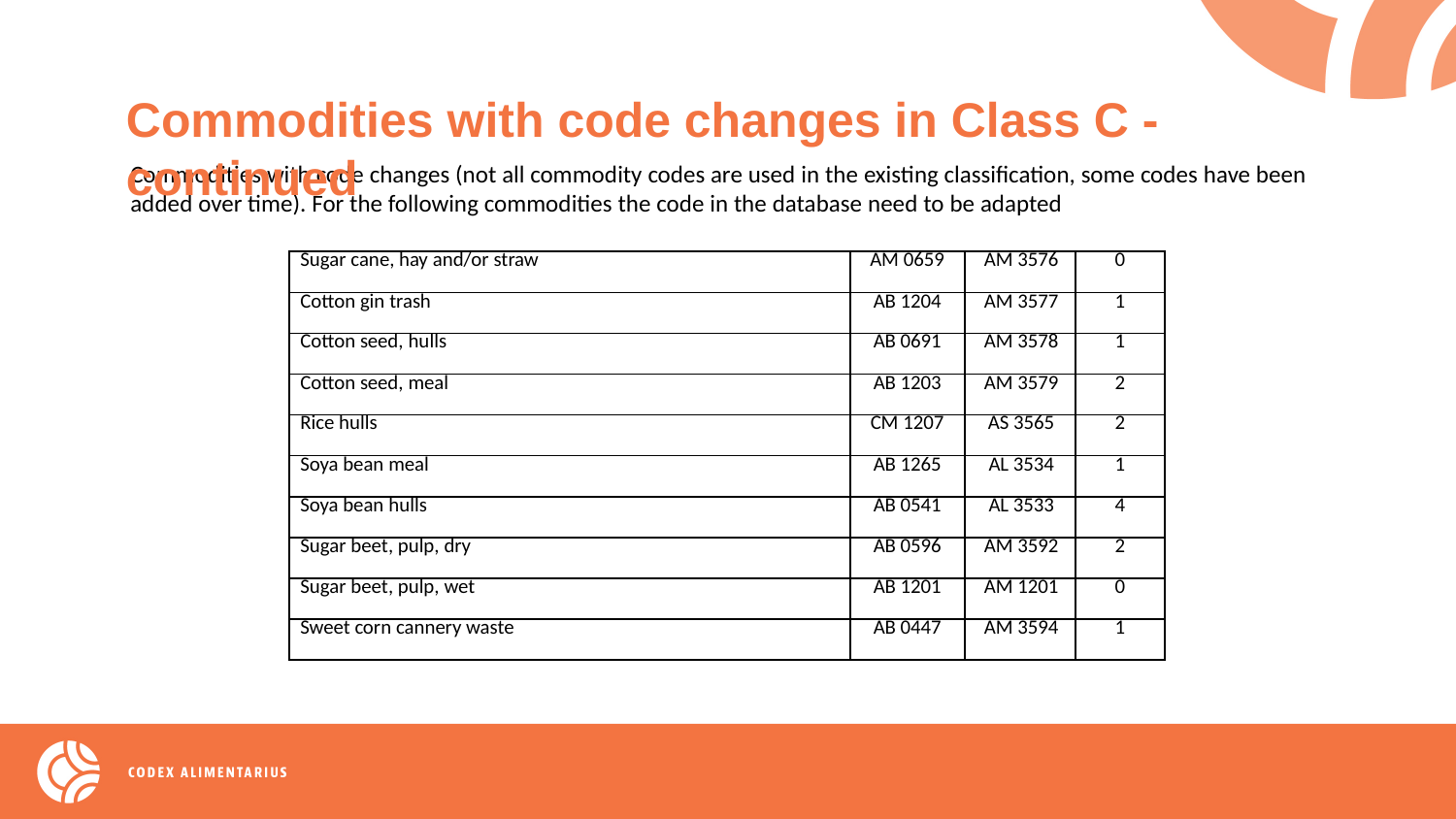

Commodities with code changes in Class C - continued
Commodities with code changes (not all commodity codes are used in the existing classification, some codes have been added over time). For the following commodities the code in the database need to be adapted
| Sugar cane, hay and/or straw | AM 0659 | AM 3576 | 0 |
| --- | --- | --- | --- |
| Cotton gin trash | AB 1204 | AM 3577 | 1 |
| Cotton seed, hulls | AB 0691 | AM 3578 | 1 |
| Cotton seed, meal | AB 1203 | AM 3579 | 2 |
| Rice hulls | CM 1207 | AS 3565 | 2 |
| Soya bean meal | AB 1265 | AL 3534 | 1 |
| Soya bean hulls | AB 0541 | AL 3533 | 4 |
| Sugar beet, pulp, dry | AB 0596 | AM 3592 | 2 |
| Sugar beet, pulp, wet | AB 1201 | AM 1201 | 0 |
| Sweet corn cannery waste | AB 0447 | AM 3594 | 1 |